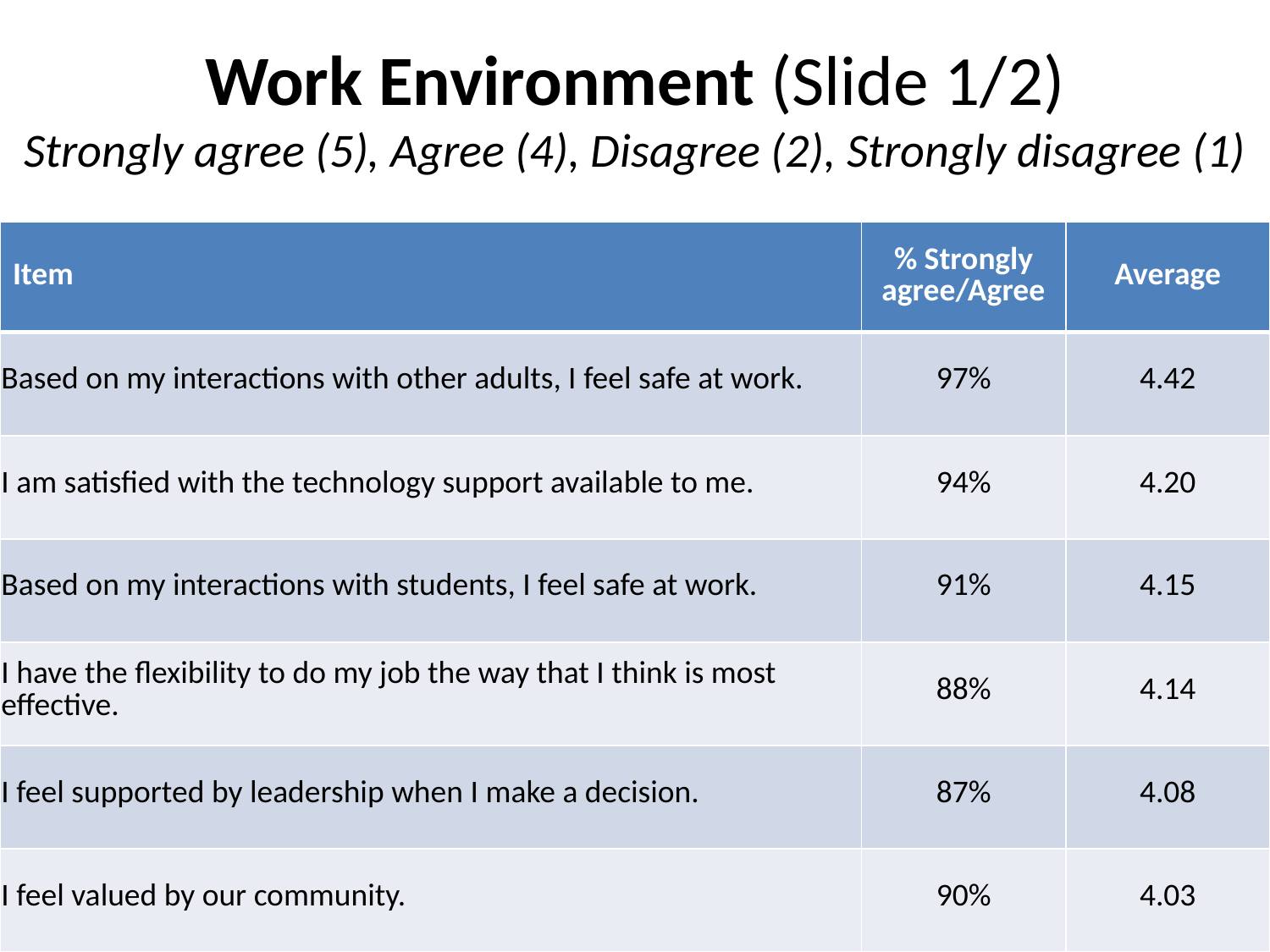

# Work Environment (Slide 1/2) Strongly agree (5), Agree (4), Disagree (2), Strongly disagree (1)
| Item | % Strongly agree/Agree | Average |
| --- | --- | --- |
| Based on my interactions with other adults, I feel safe at work. | 97% | 4.42 |
| I am satisfied with the technology support available to me. | 94% | 4.20 |
| Based on my interactions with students, I feel safe at work. | 91% | 4.15 |
| I have the flexibility to do my job the way that I think is most effective. | 88% | 4.14 |
| I feel supported by leadership when I make a decision. | 87% | 4.08 |
| I feel valued by our community. | 90% | 4.03 |